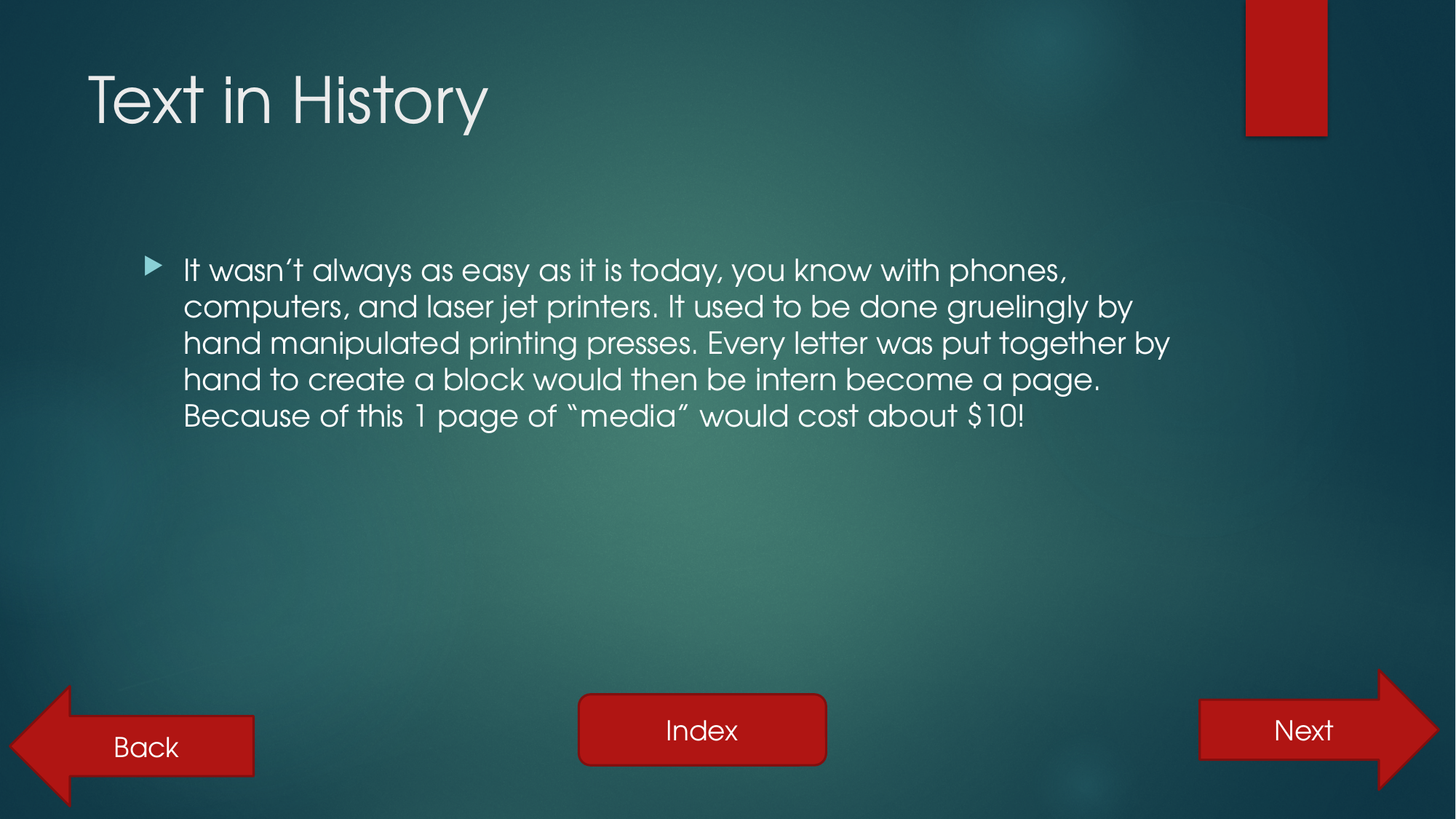

# Text in History
It wasn’t always as easy as it is today, you know with phones, computers, and laser jet printers. It used to be done gruelingly by hand manipulated printing presses. Every letter was put together by hand to create a block would then be intern become a page. Because of this 1 page of “media” would cost about $10!
Next
Back
Index